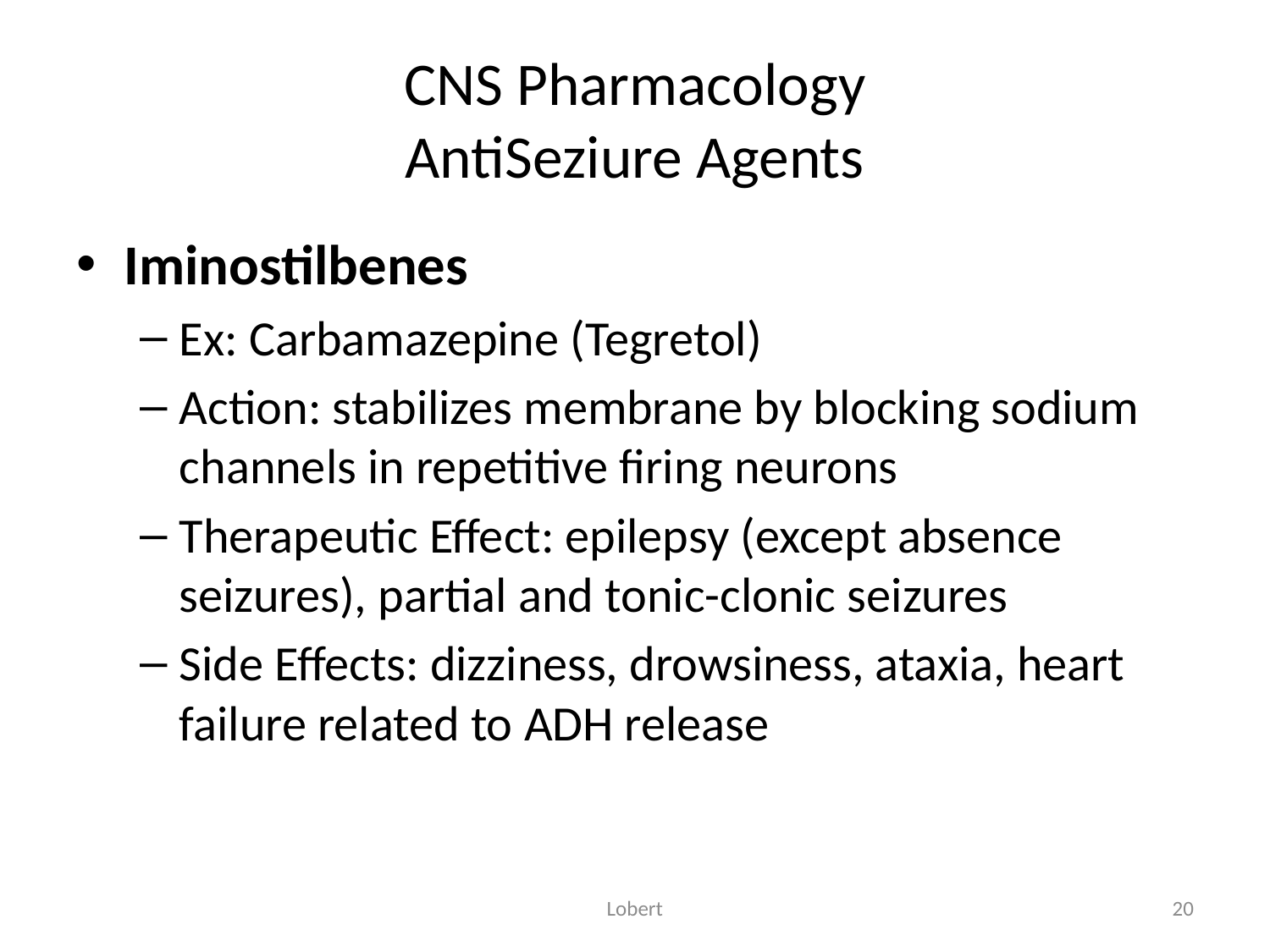

# CNS Pharmacology AntiSeziure Agents
Iminostilbenes
Ex: Carbamazepine (Tegretol)
Action: stabilizes membrane by blocking sodium channels in repetitive firing neurons
Therapeutic Effect: epilepsy (except absence seizures), partial and tonic-clonic seizures
Side Effects: dizziness, drowsiness, ataxia, heart failure related to ADH release
Lobert
20